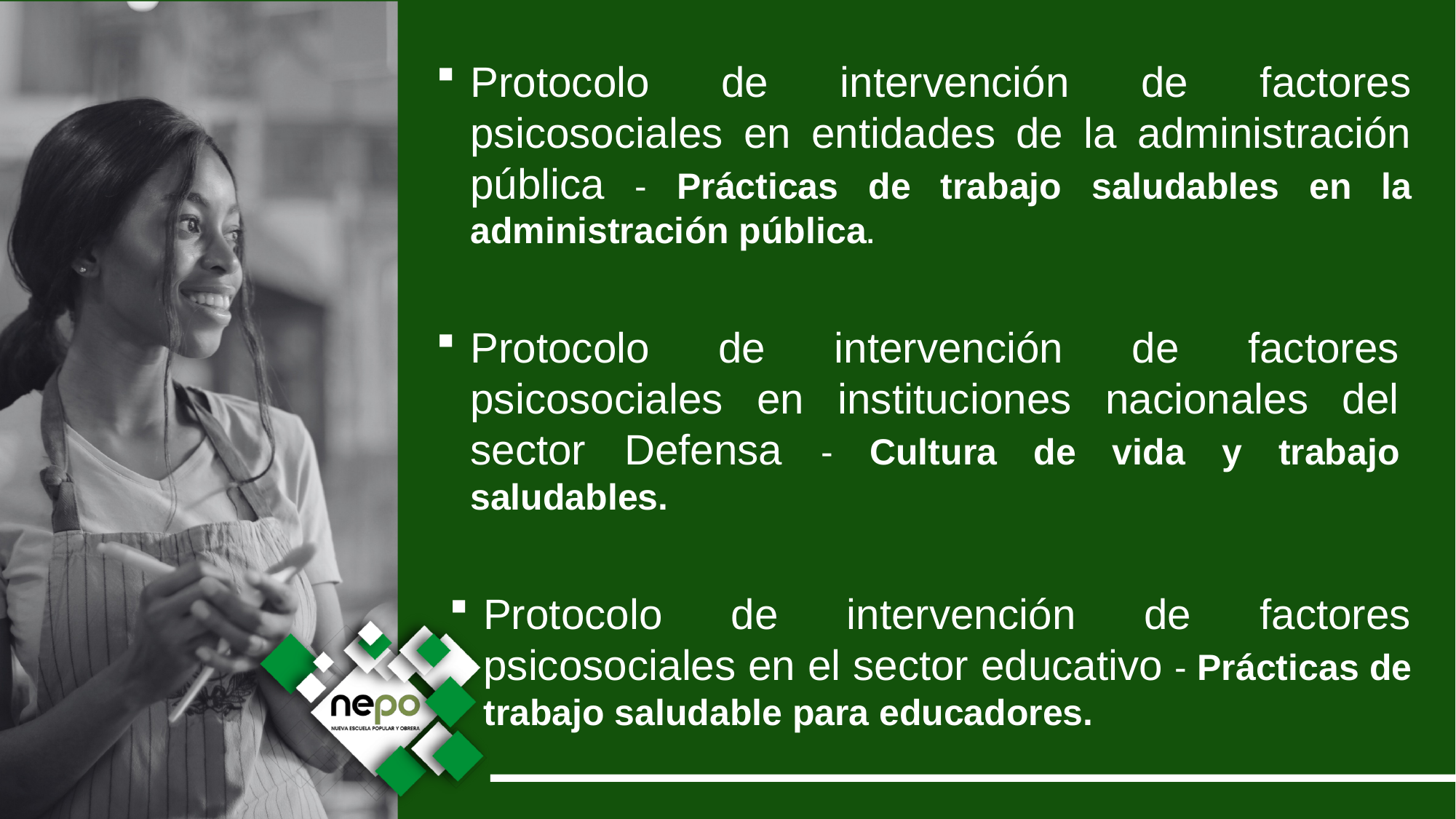

Protocolo de intervención de factores psicosociales en entidades de la administración pública - Prácticas de trabajo saludables en la administración pública.
Protocolo de intervención de factores psicosociales en instituciones nacionales del sector Defensa - Cultura de vida y trabajo saludables.
Protocolo de intervención de factores psicosociales en el sector educativo - Prácticas de trabajo saludable para educadores.